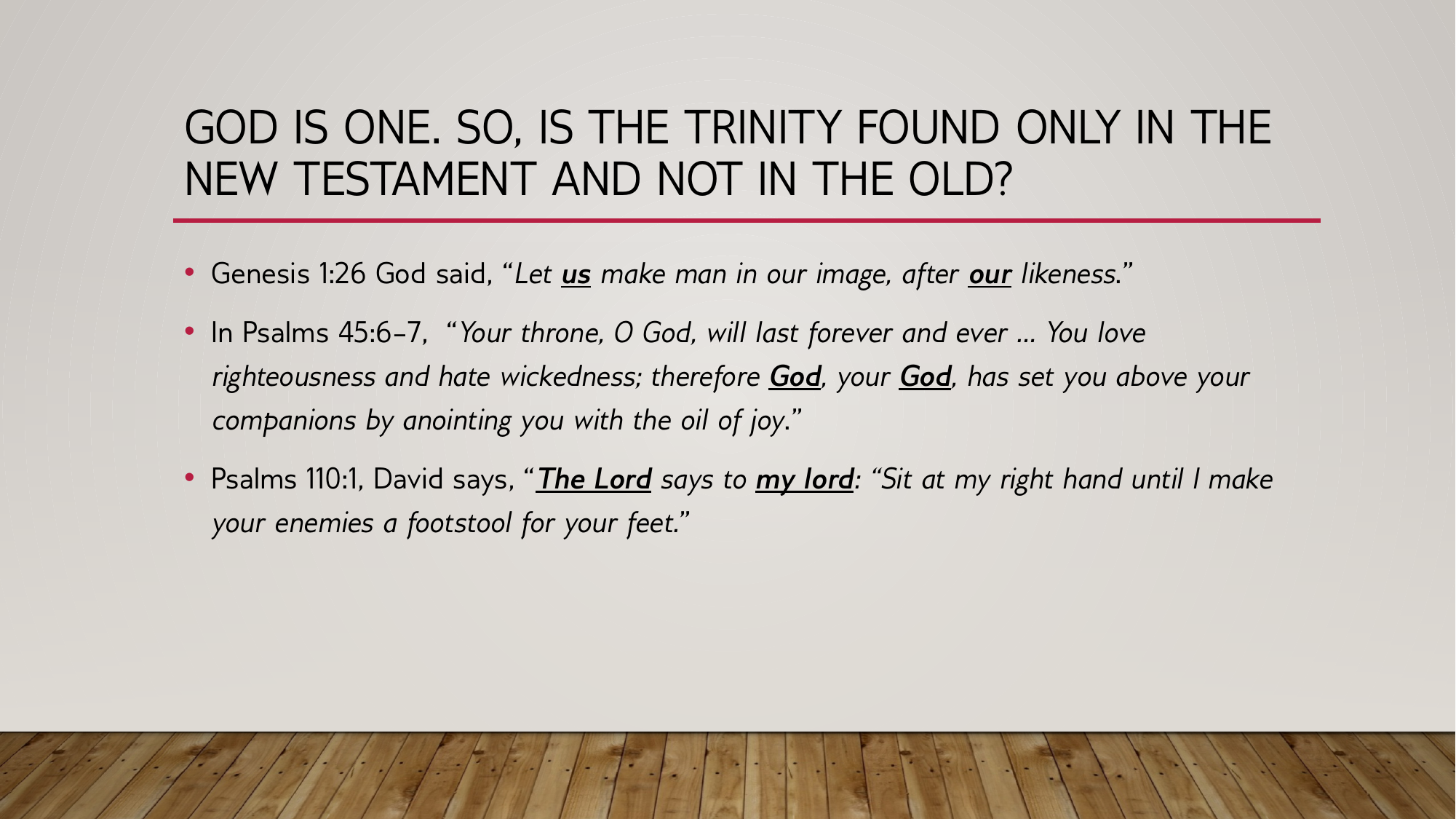

# God is one. So, Is the trinity found only in the New Testament and not in the Old?
Genesis 1:26 God said, “Let us make man in our image, after our likeness.”
In Psalms 45:6–7,  “Your throne, O God, will last forever and ever … You love righteousness and hate wickedness; therefore God, your God, has set you above your companions by anointing you with the oil of joy.”
Psalms 110:1, David says, “The Lord says to my lord: “Sit at my right hand until I make your enemies a footstool for your feet.”